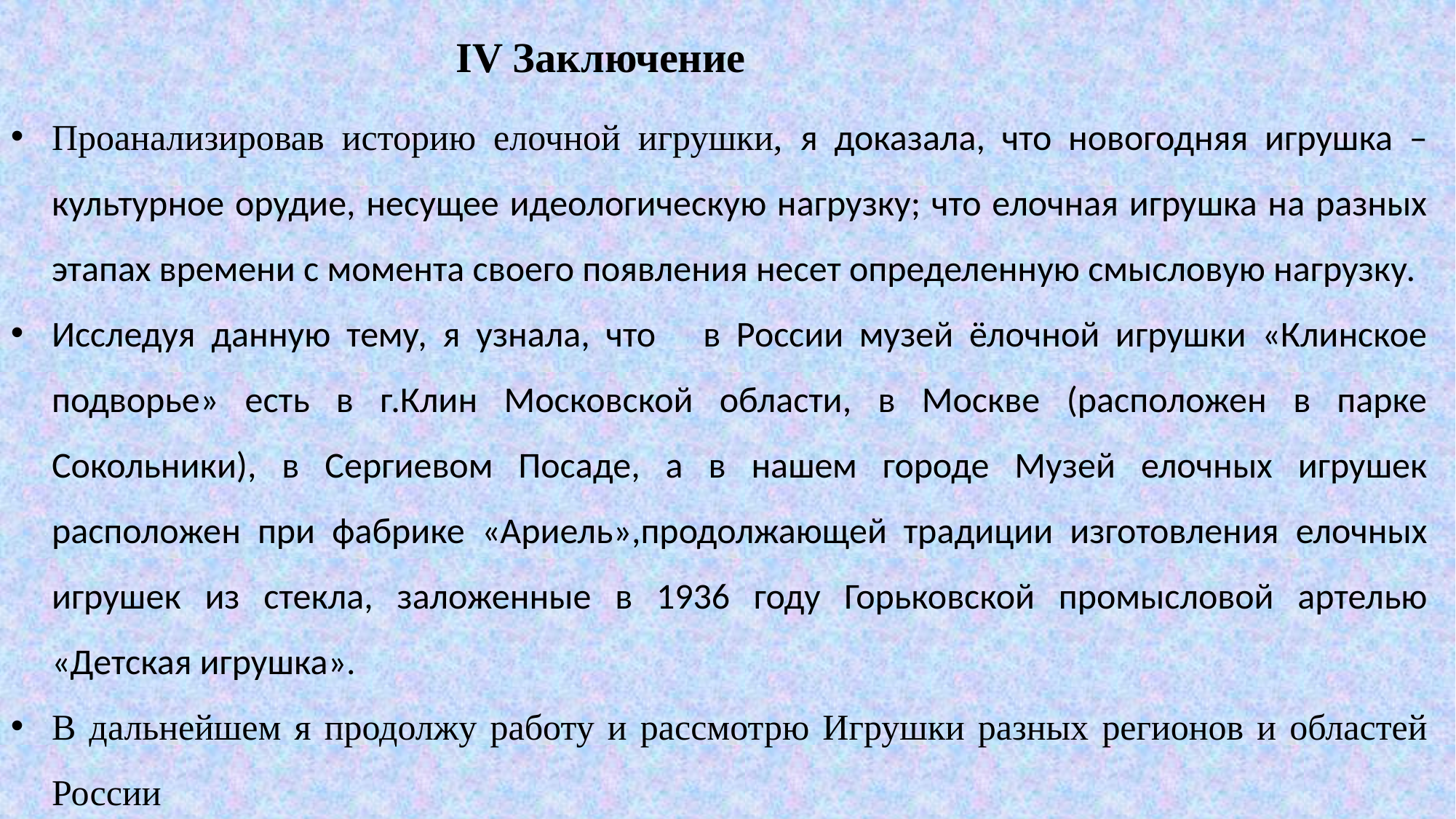

IV Заключение
Проанализировав историю елочной игрушки, я доказала, что новогодняя игрушка – культурное орудие, несущее идеологическую нагрузку; что елочная игрушка на разных этапах времени с момента своего появления несет определенную смысловую нагрузку.
Исследуя данную тему, я узнала, что   в России музей ёлочной игрушки «Клинское подворье» есть в г.Клин Московской области, в Москве (расположен в парке Сокольники), в Сергиевом Посаде, а в нашем городе Музей елочных игрушек расположен при фабрике «Ариель»,продолжающей традиции изготовления елочных игрушек из стекла, заложенные в 1936 году Горьковской промысловой артелью «Детская игрушка».
В дальнейшем я продолжу работу и рассмотрю Игрушки разных регионов и областей России